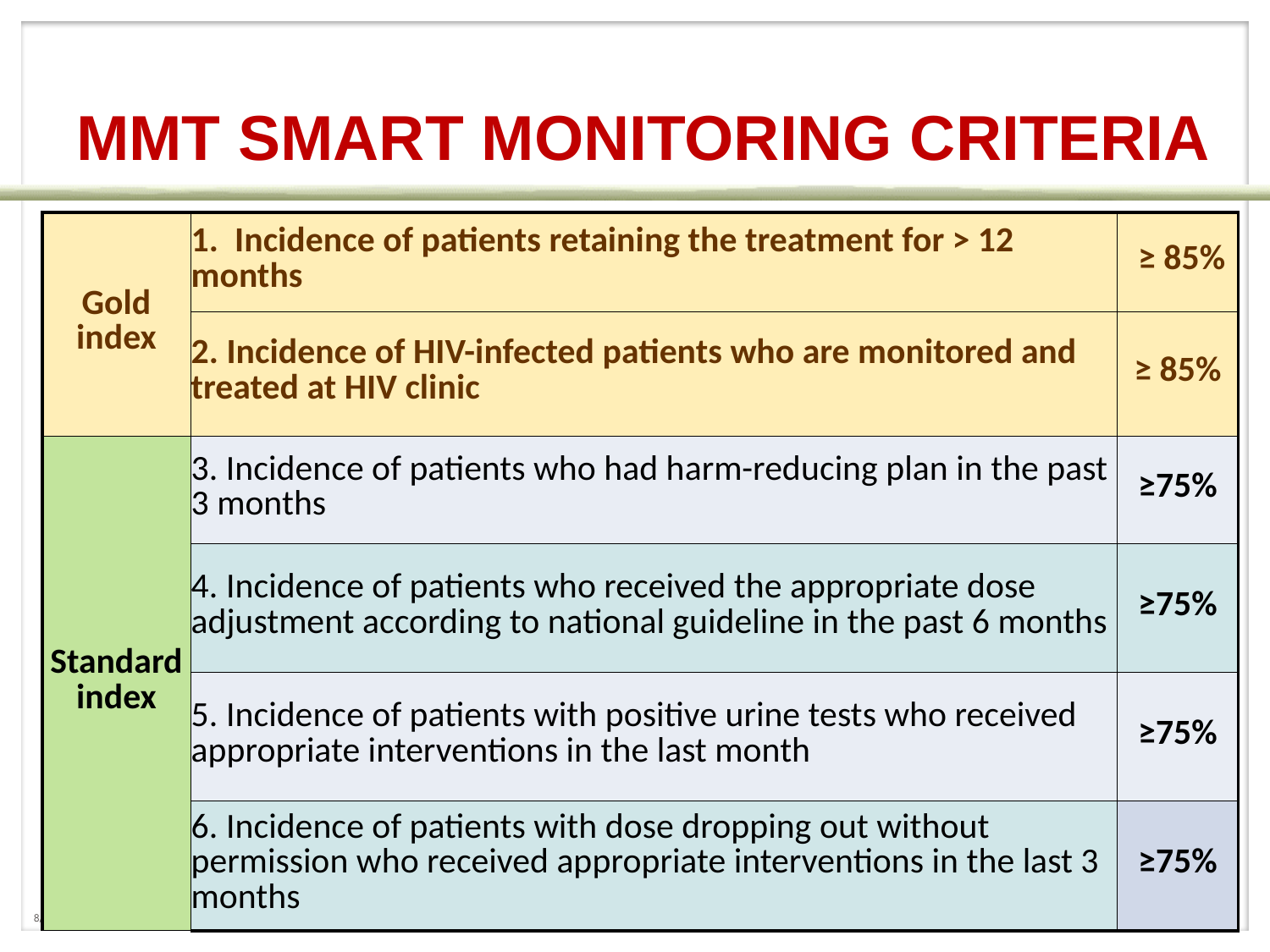

# MMT SMART MONITORING CRITERIA
| Gold index | 1. Incidence of patients retaining the treatment for > 12 months | ≥ 85% |
| --- | --- | --- |
|  | 2. Incidence of HIV-infected patients who are monitored and treated at HIV clinic | ≥ 85% |
| Standard index | 3. Incidence of patients who had harm-reducing plan in the past 3 months | ≥75% |
|  | 4. Incidence of patients who received the appropriate dose adjustment according to national guideline in the past 6 months | ≥75% |
|  | 5. Incidence of patients with positive urine tests who received appropriate interventions in the last month | ≥75% |
|  | 6. Incidence of patients with dose dropping out without permission who received appropriate interventions in the last 3 months | ≥75% |
8/1/2017
FOOTER GOES HERE
4